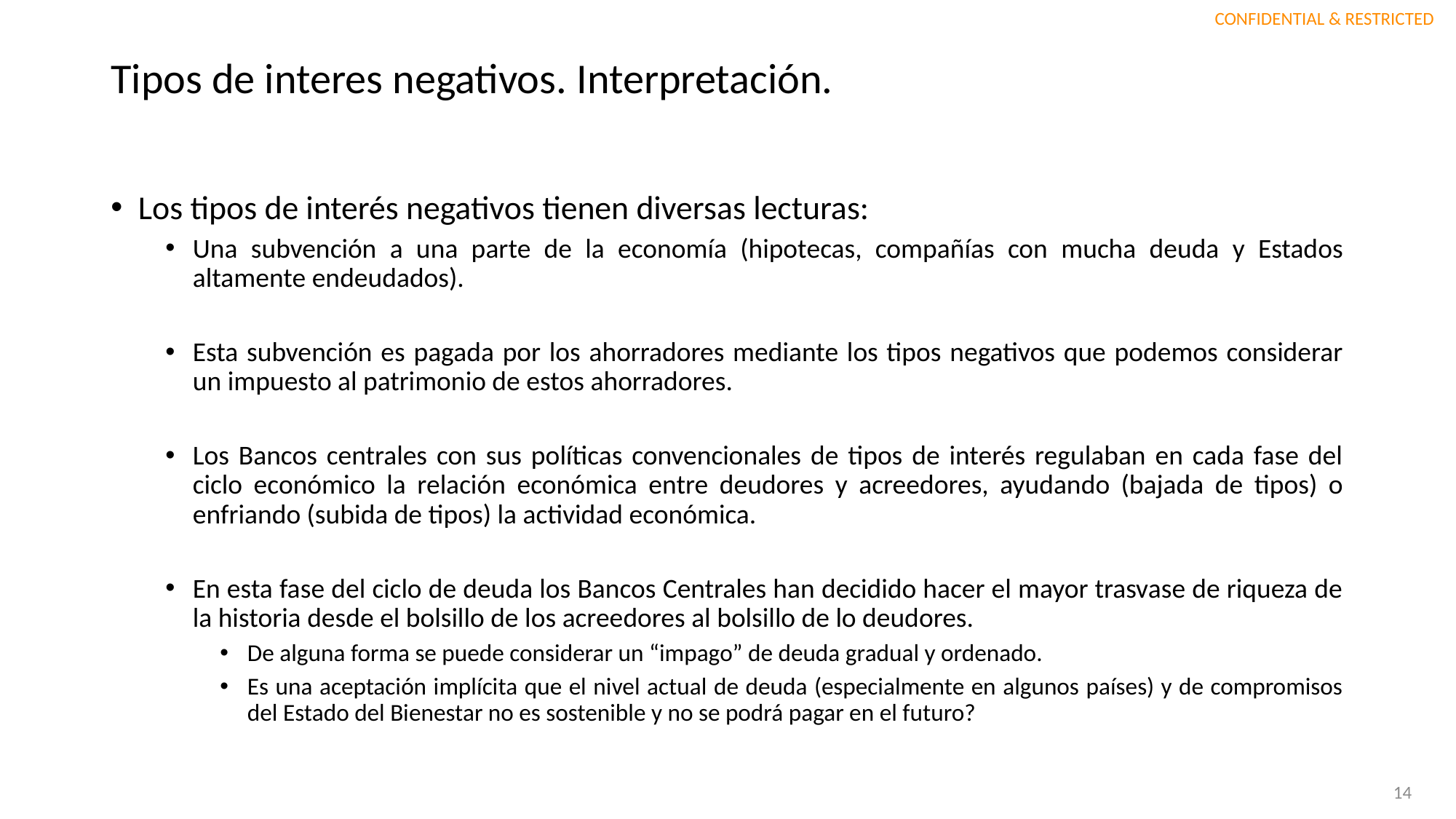

# Tipos de interes negativos. Interpretación.
Los tipos de interés negativos tienen diversas lecturas:
Una subvención a una parte de la economía (hipotecas, compañías con mucha deuda y Estados altamente endeudados).

Esta subvención es pagada por los ahorradores mediante los tipos negativos que podemos considerar un impuesto al patrimonio de estos ahorradores.

Los Bancos centrales con sus políticas convencionales de tipos de interés regulaban en cada fase del ciclo económico la relación económica entre deudores y acreedores, ayudando (bajada de tipos) o enfriando (subida de tipos) la actividad económica.

En esta fase del ciclo de deuda los Bancos Centrales han decidido hacer el mayor trasvase de riqueza de la historia desde el bolsillo de los acreedores al bolsillo de lo deudores.
De alguna forma se puede considerar un “impago” de deuda gradual y ordenado.
Es una aceptación implícita que el nivel actual de deuda (especialmente en algunos países) y de compromisos del Estado del Bienestar no es sostenible y no se podrá pagar en el futuro?

14